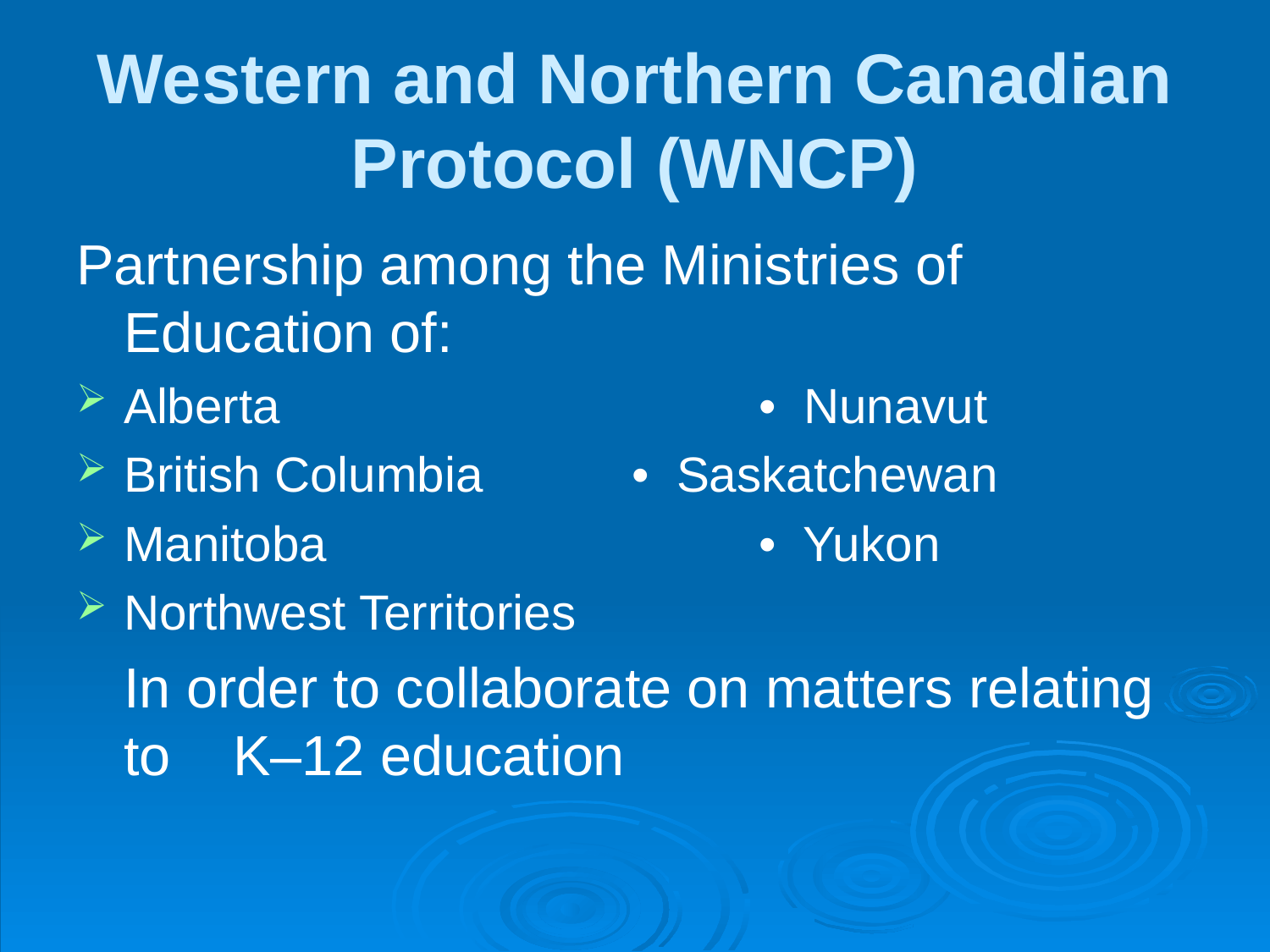

# Western and Northern Canadian Protocol (WNCP)
Partnership among the Ministries of Education of:
Alberta				•  Nunavut
British Columbia		•  Saskatchewan
Manitoba				•  Yukon
Northwest Territories
	In order to collaborate on matters relating to    K–12 education